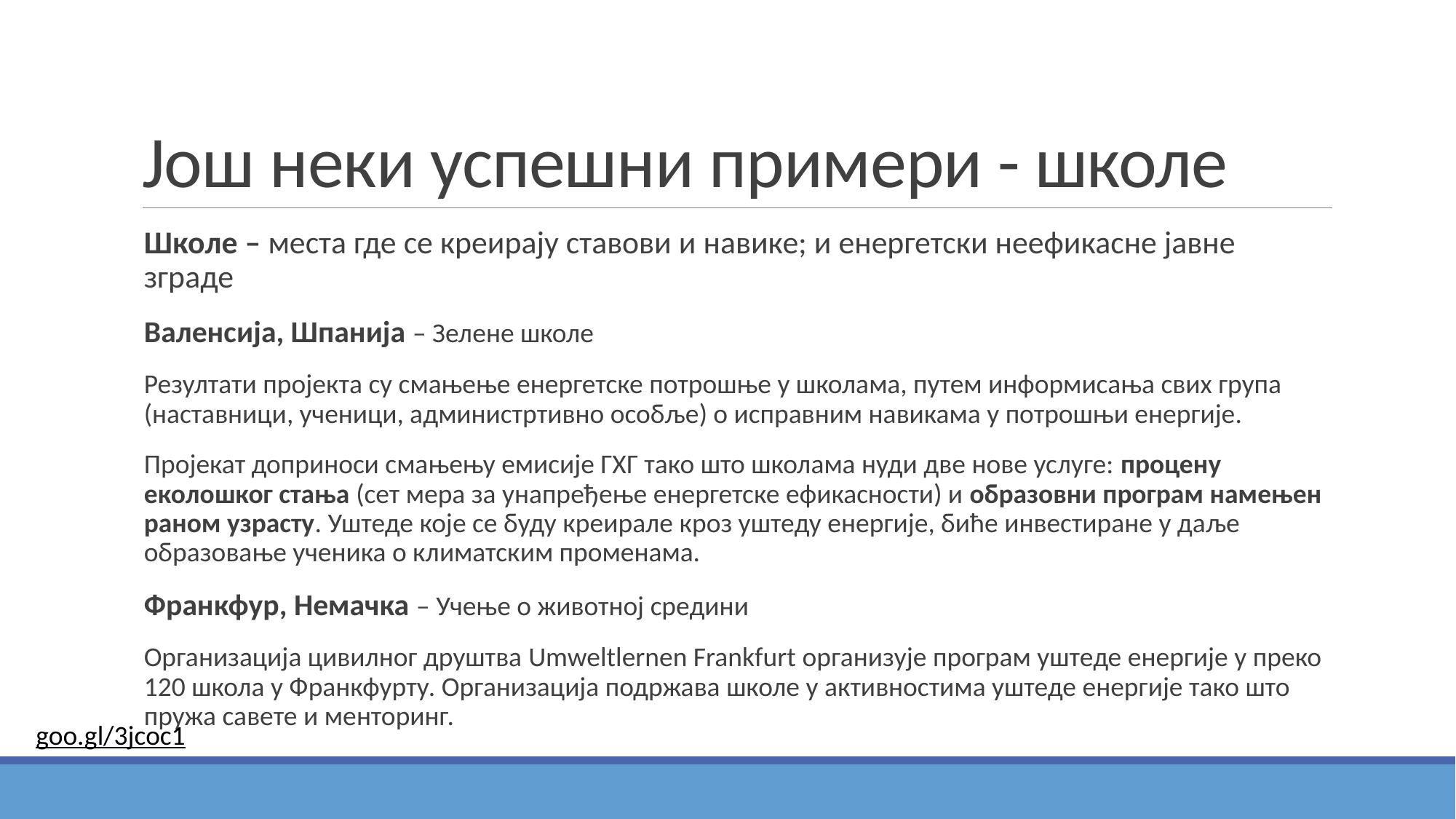

# Још неки успешни примери - школе
Школе – места где се креирају ставови и навике; и енергетски неефикасне јавне зграде
Валенсија, Шпанија – Зелене школе
Резултати пројекта су смањење енергетске потрошње у школама, путем информисања свих група (наставници, ученици, администртивно особље) о исправним навикама у потрошњи енергије.
Пројекат доприноси смањењу емисије ГХГ тако што школама нуди две нове услуге: процену еколошког стања (сет мера за унапређење енергетске ефикасности) и образовни програм намењен раном узрасту. Уштеде које се буду креирале кроз уштеду енергије, биће инвестиране у даље образовање ученика о климатским променама.
Франкфур, Немачка – Учење о животној средини
Организација цивилног друштва Umweltlernen Frankfurt организује програм уштеде енергије у преко 120 школа у Франкфурту. Организација подржава школе у активностима уштеде енергије тако што пружа савете и менторинг.
goo.gl/3jcoc1